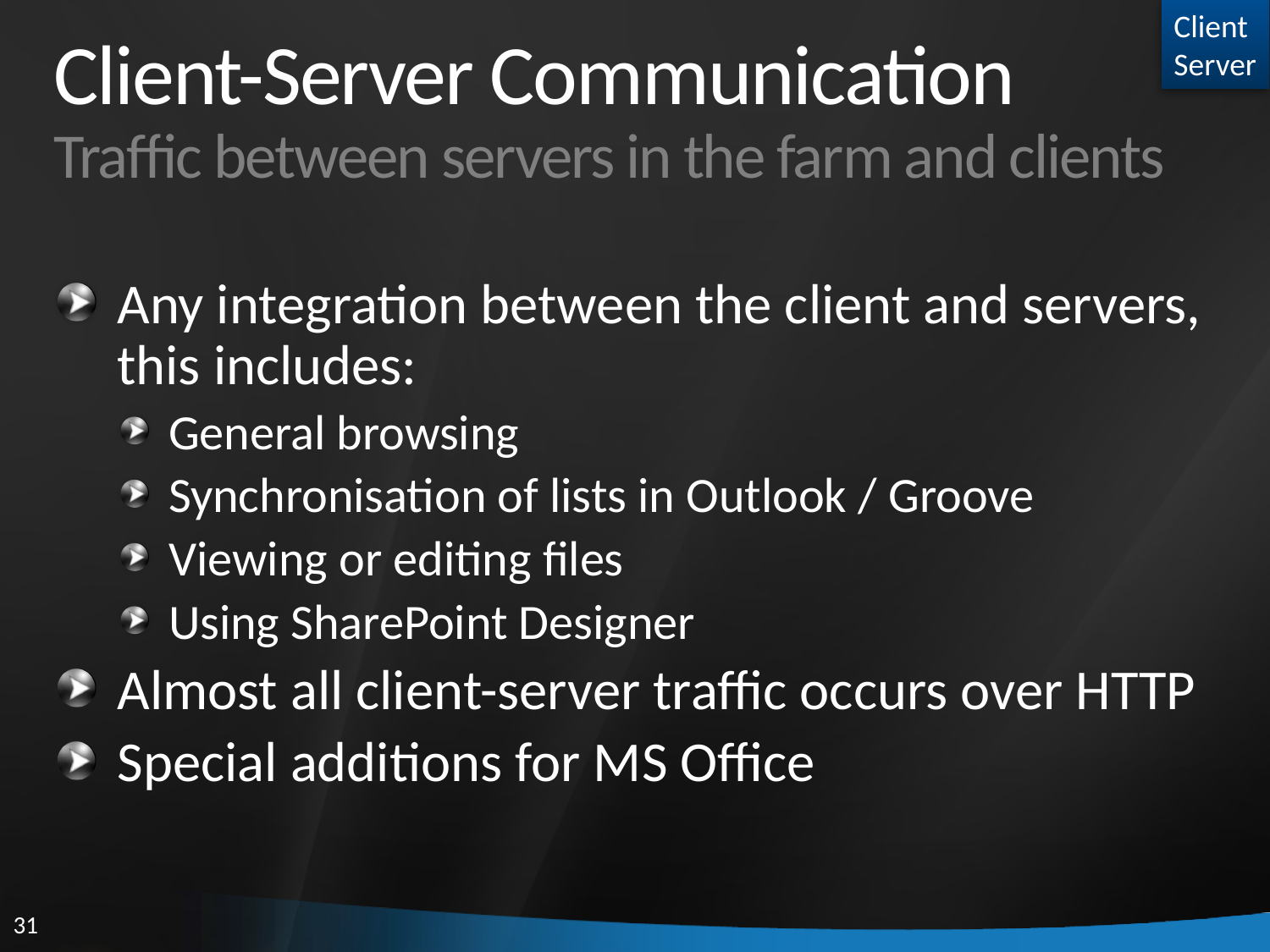

Client
Server
# Client-Server Communication Traffic between servers in the farm and clients

Any integration between the client and servers, this includes:
General browsing
Synchronisation of lists in Outlook / Groove
Viewing or editing files
Using SharePoint Designer
Almost all client-server traffic occurs over HTTP
Special additions for MS Office